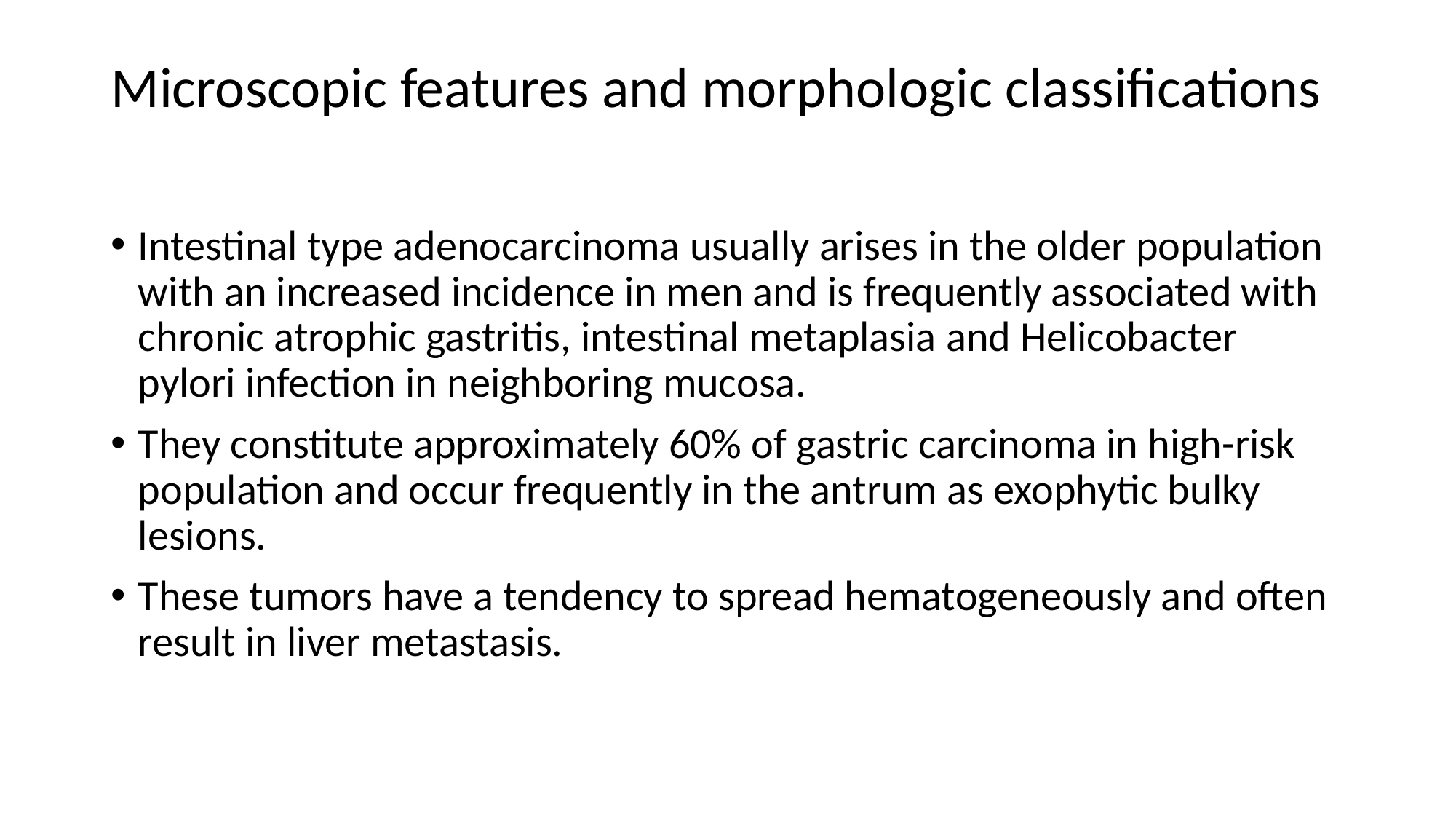

# Microscopic features and morphologic classifications
Intestinal type adenocarcinoma usually arises in the older population with an increased incidence in men and is frequently associated with chronic atrophic gastritis, intestinal metaplasia and Helicobacter pylori infection in neighboring mucosa.
They constitute approximately 60% of gastric carcinoma in high-risk population and occur frequently in the antrum as exophytic bulky lesions.
These tumors have a tendency to spread hematogeneously and often result in liver metastasis.